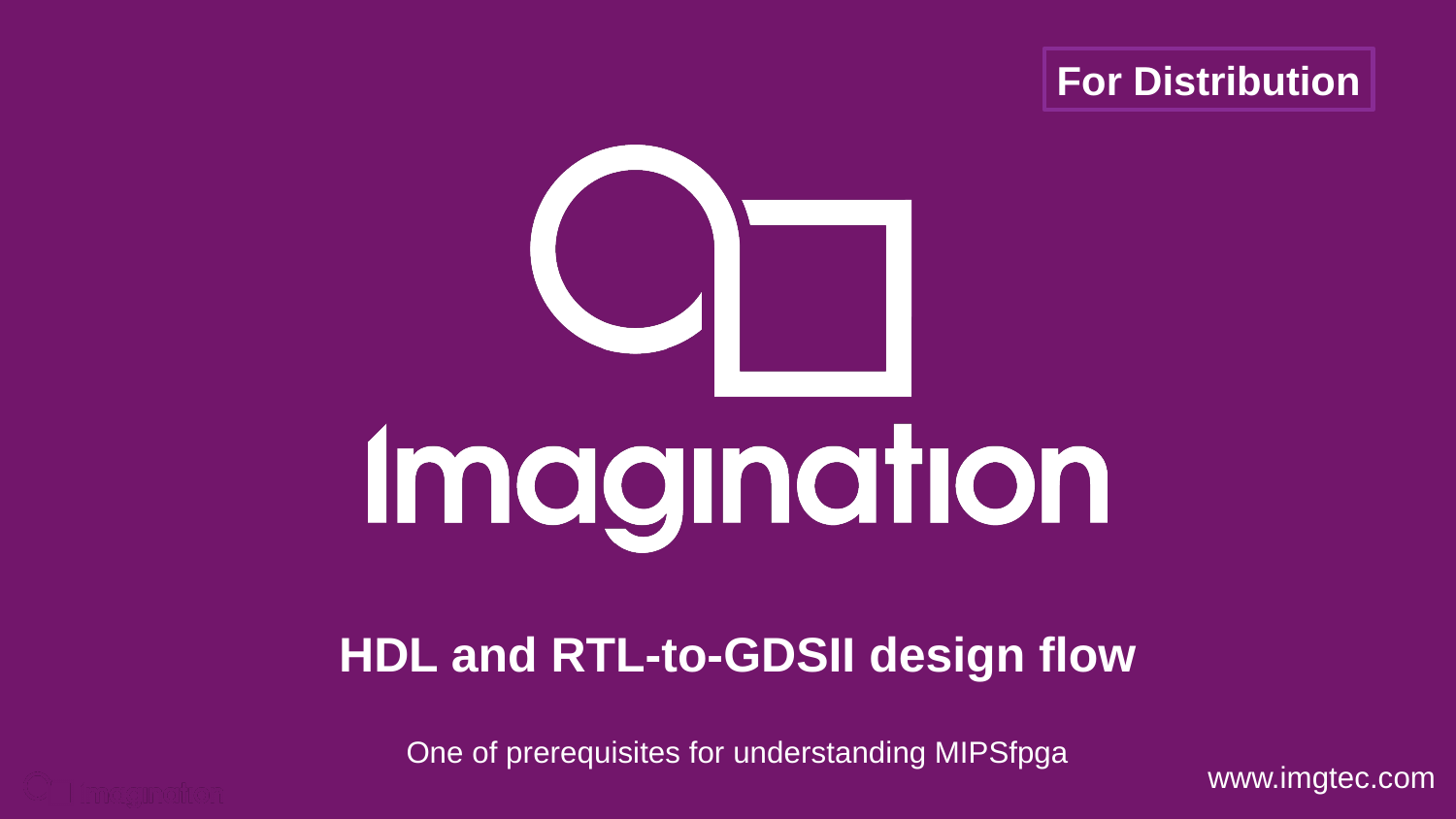

# HDL and RTL-to-GDSII design flow
One of prerequisites for understanding MIPSfpga